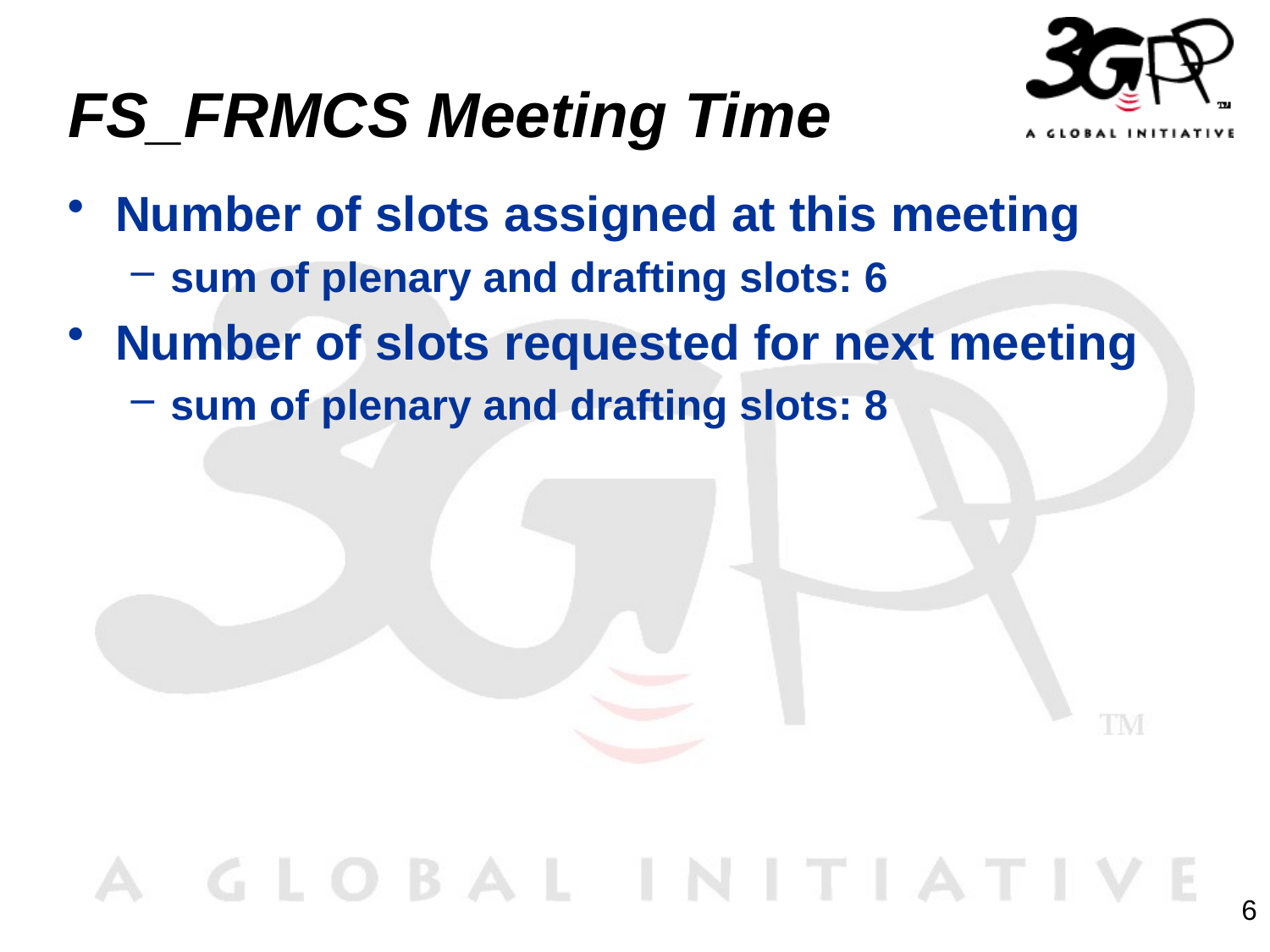

# FS_FRMCS Meeting Time
Number of slots assigned at this meeting
sum of plenary and drafting slots: 6
Number of slots requested for next meeting
sum of plenary and drafting slots: 8

6